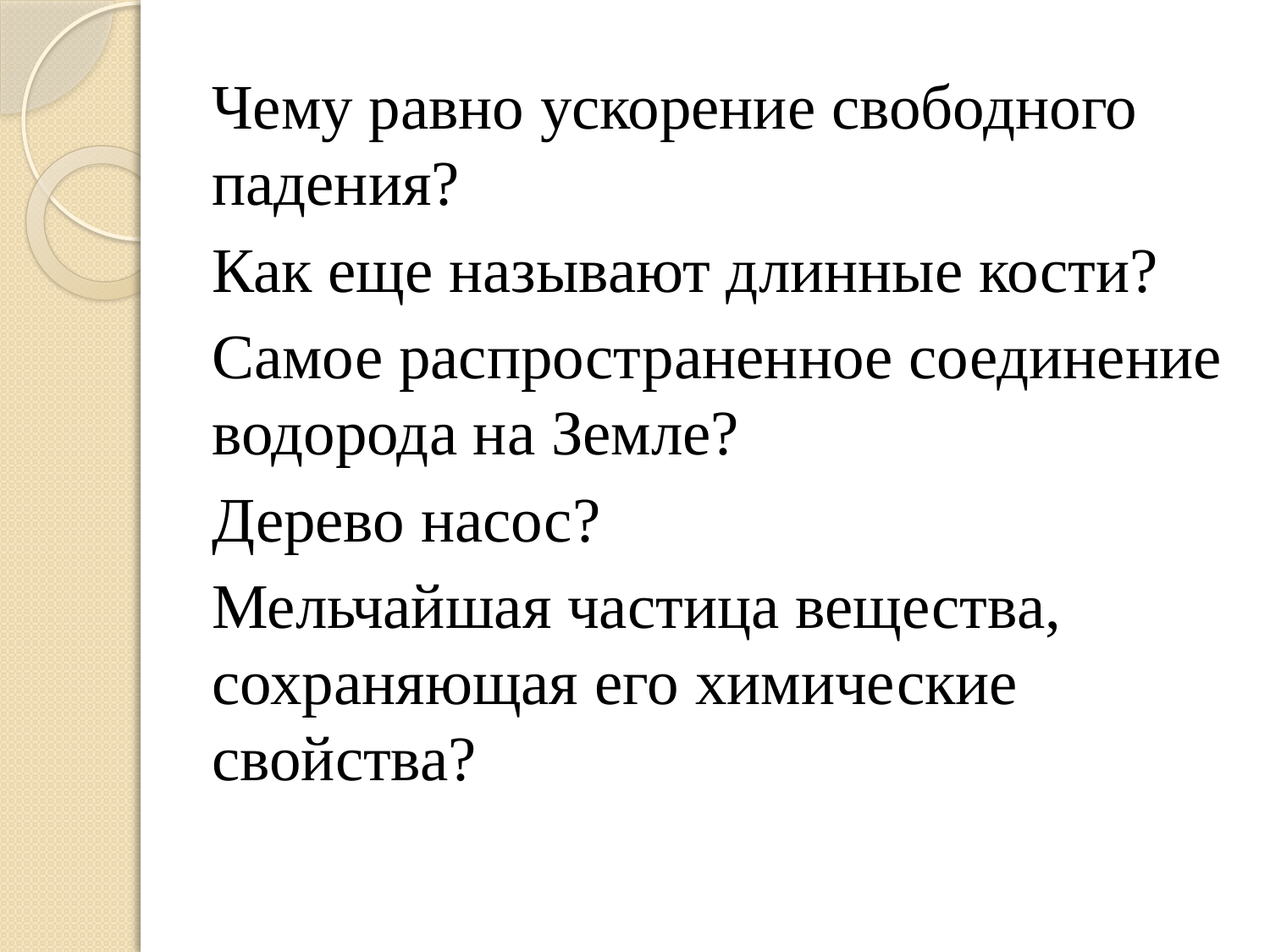

Чему равно ускорение свободного падения?
Как еще называют длинные кости?
Самое распространенное соединение водорода на Земле?
Дерево насос?
Мельчайшая частица вещества, сохраняющая его химические свойства?